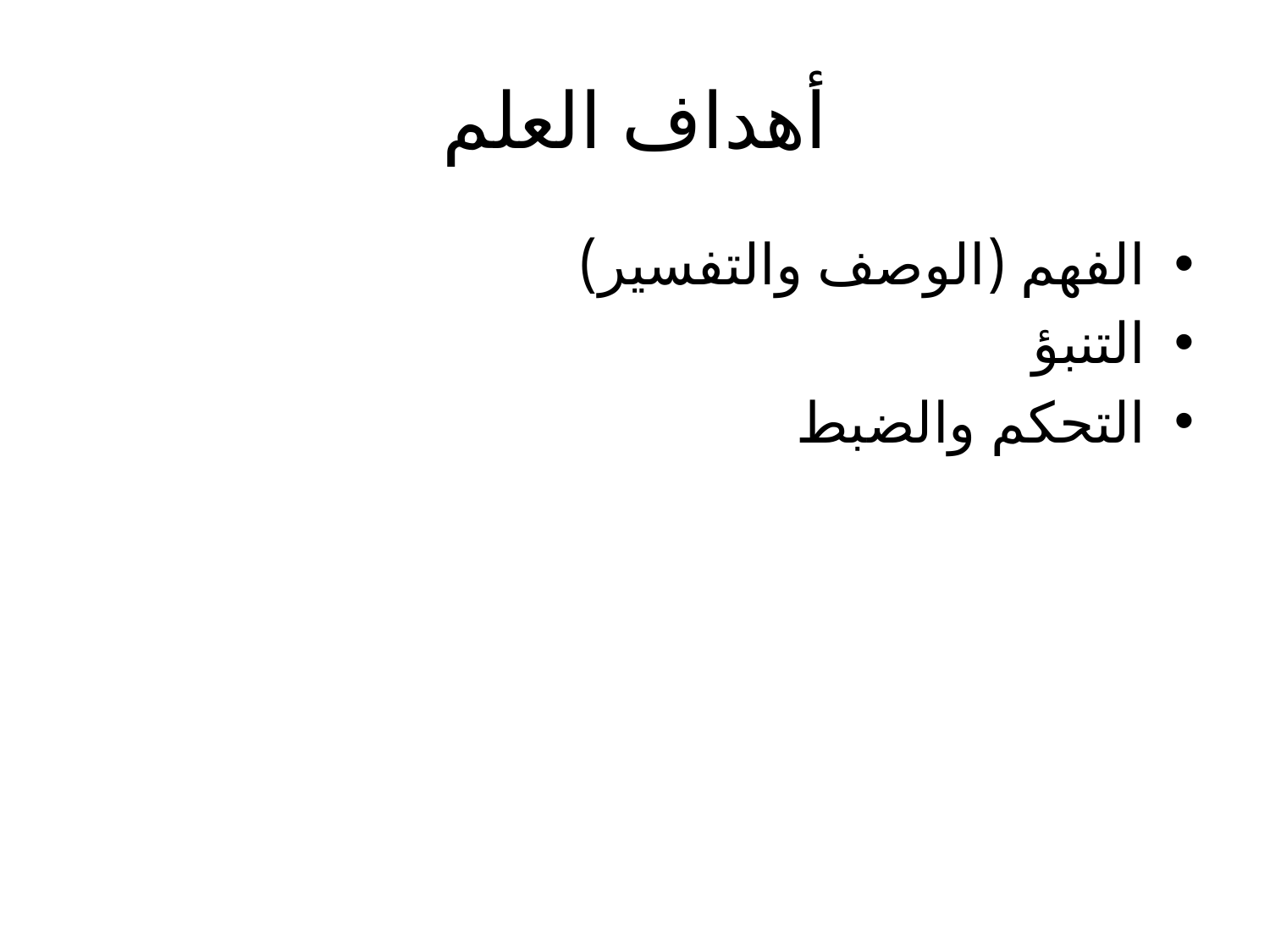

# أهداف العلم
الفهم (الوصف والتفسير)
التنبؤ
التحكم والضبط